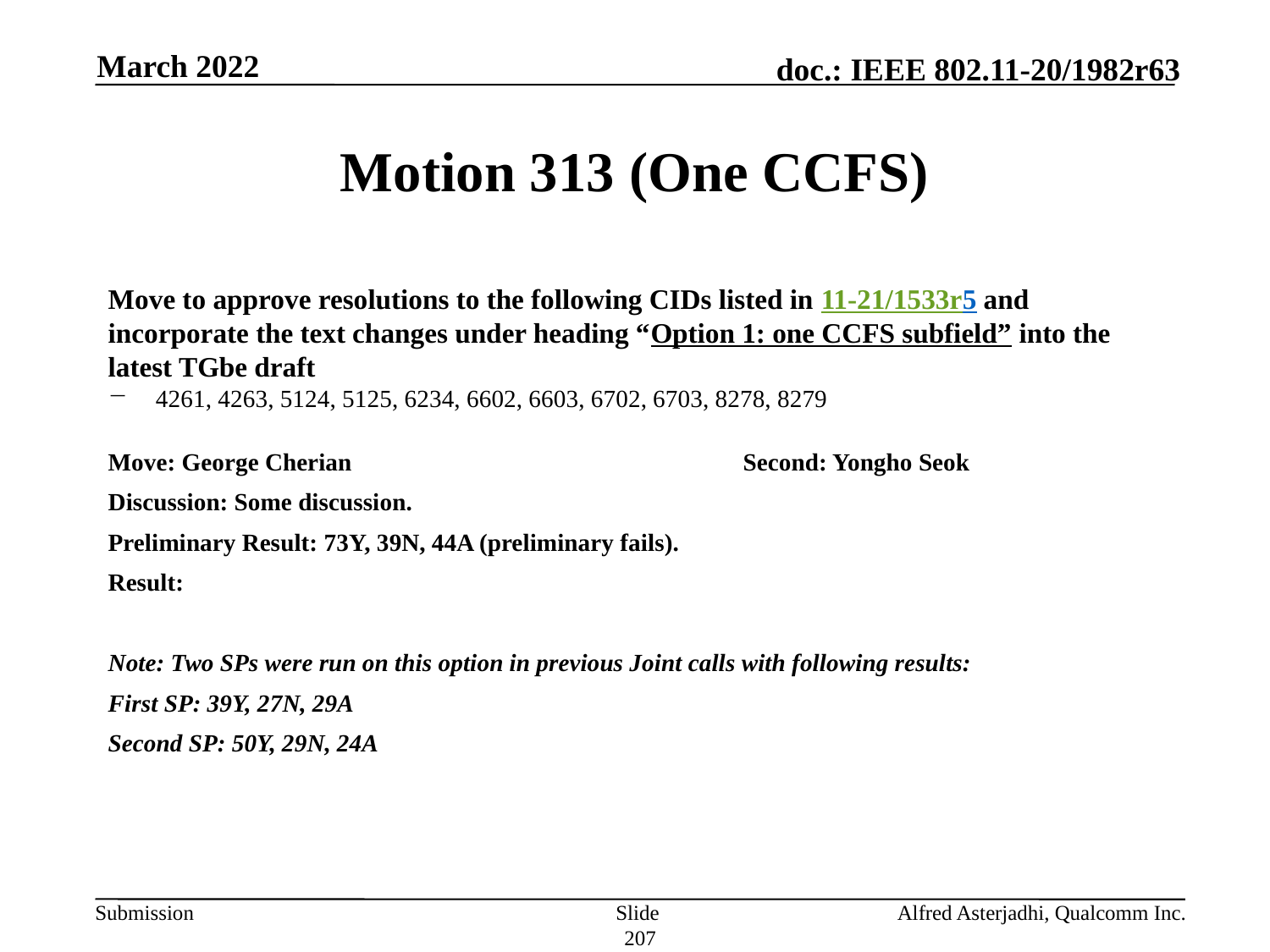

March 2022
# Motion 313 (One CCFS)
Move to approve resolutions to the following CIDs listed in 11-21/1533r5 and incorporate the text changes under heading “Option 1: one CCFS subfield” into the latest TGbe draft
4261, 4263, 5124, 5125, 6234, 6602, 6603, 6702, 6703, 8278, 8279

Move: George Cherian 				Second: Yongho Seok
Discussion: Some discussion.
Preliminary Result: 73Y, 39N, 44A (preliminary fails).
Result:

Note: Two SPs were run on this option in previous Joint calls with following results:
First SP: 39Y, 27N, 29A
Second SP: 50Y, 29N, 24A
Slide 207
Alfred Asterjadhi, Qualcomm Inc.